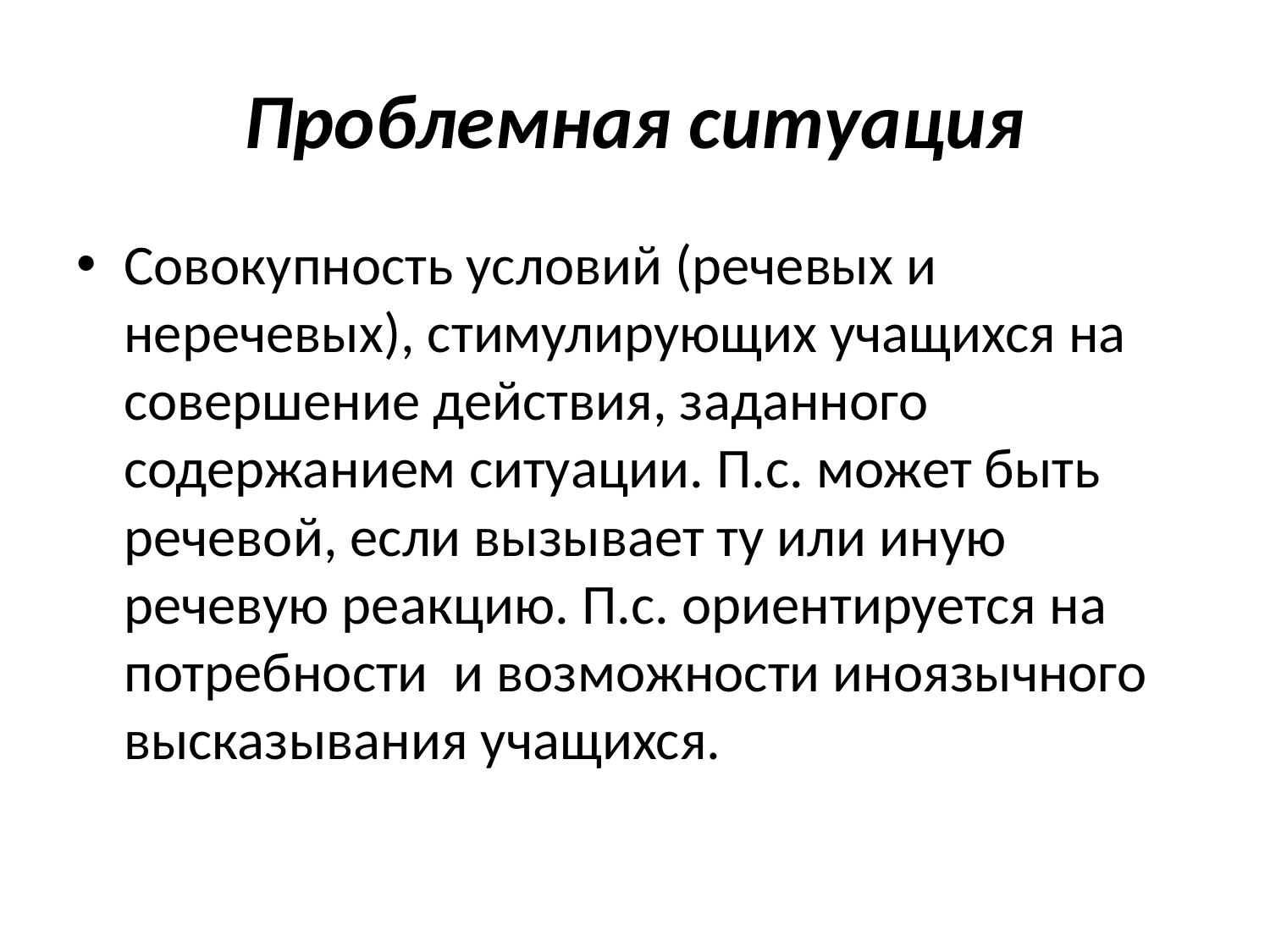

# Проблемная ситуация
Совокупность условий (речевых и неречевых), стимулирующих учащихся на совершение действия, заданного содержанием ситуации. П.с. может быть речевой, если вызывает ту или иную речевую реакцию. П.с. ориентируется на потребности  и возможности иноязычного высказывания учащихся.